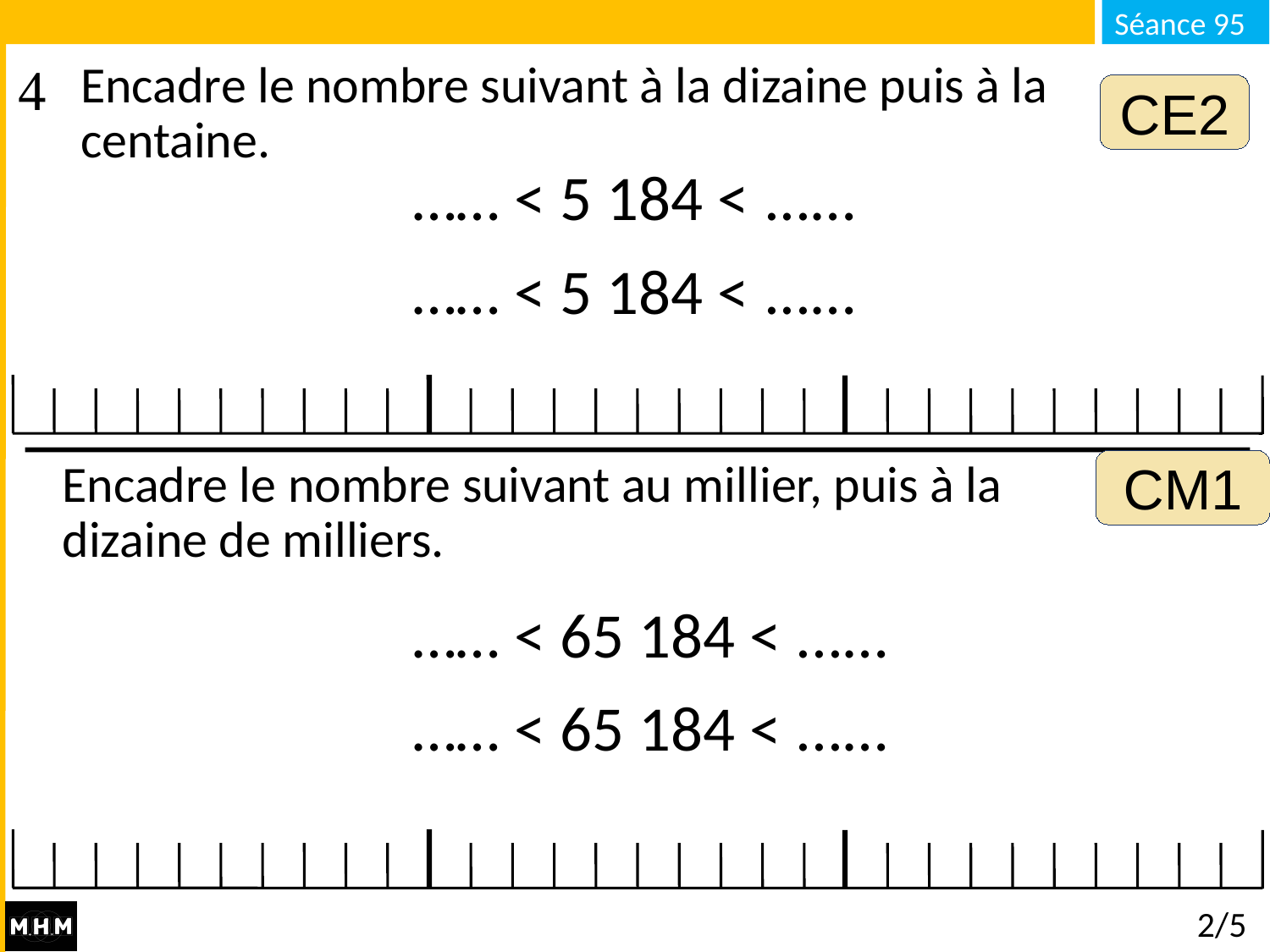

Encadre le nombre suivant à la dizaine puis à la centaine.
CE2
…… < 5 184 < ...…
…… < 5 184 < ...…

CM1
Encadre le nombre suivant au millier, puis à la dizaine de milliers.
…… < 65 184 < ...…
…… < 65 184 < ...…
# 2/5